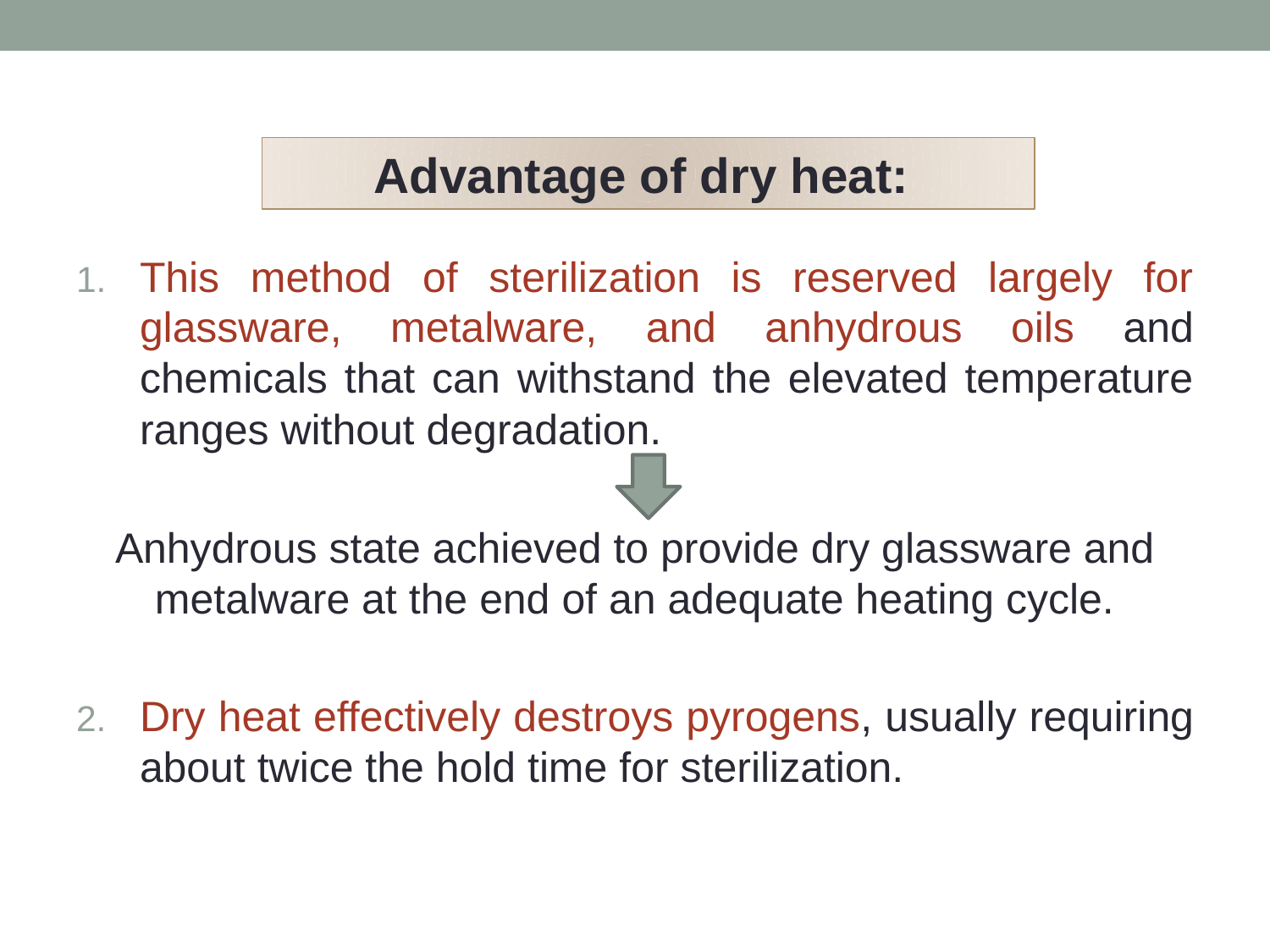

Advantage of dry heat:
This method of sterilization is reserved largely for glassware, metalware, and anhydrous oils and chemicals that can withstand the elevated temperature ranges without degradation.

Anhydrous state achieved to provide dry glassware and metalware at the end of an adequate heating cycle.

Dry heat effectively destroys pyrogens, usually requiring about twice the hold time for sterilization.